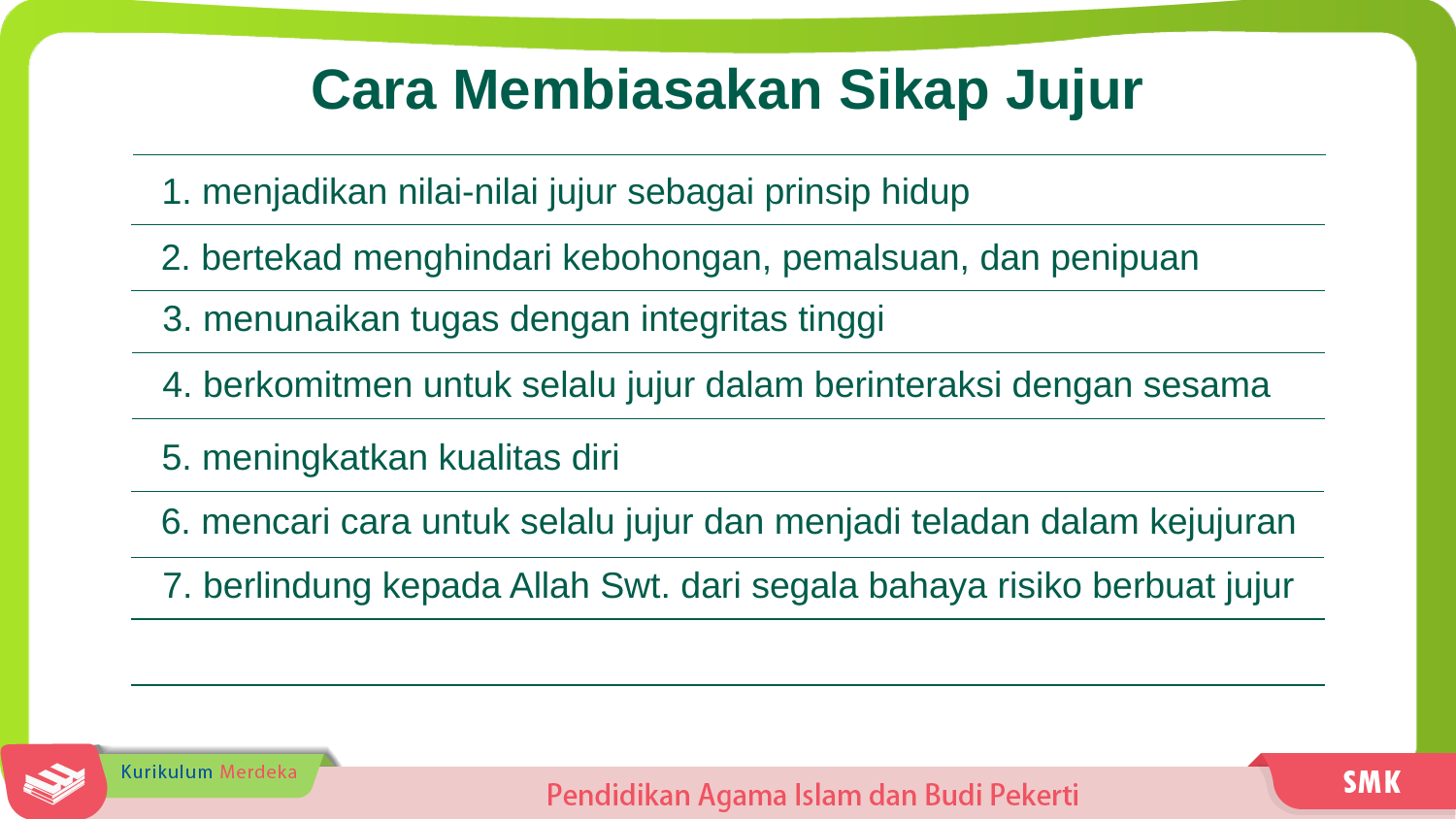

Cara Membiasakan Sikap Jujur
1. menjadikan nilai-nilai jujur sebagai prinsip hidup
2. bertekad menghindari kebohongan, pemalsuan, dan penipuan
3. menunaikan tugas dengan integritas tinggi
4. berkomitmen untuk selalu jujur dalam berinteraksi dengan sesama
5. meningkatkan kualitas diri
6. mencari cara untuk selalu jujur dan menjadi teladan dalam kejujuran
7. berlindung kepada Allah Swt. dari segala bahaya risiko berbuat jujur